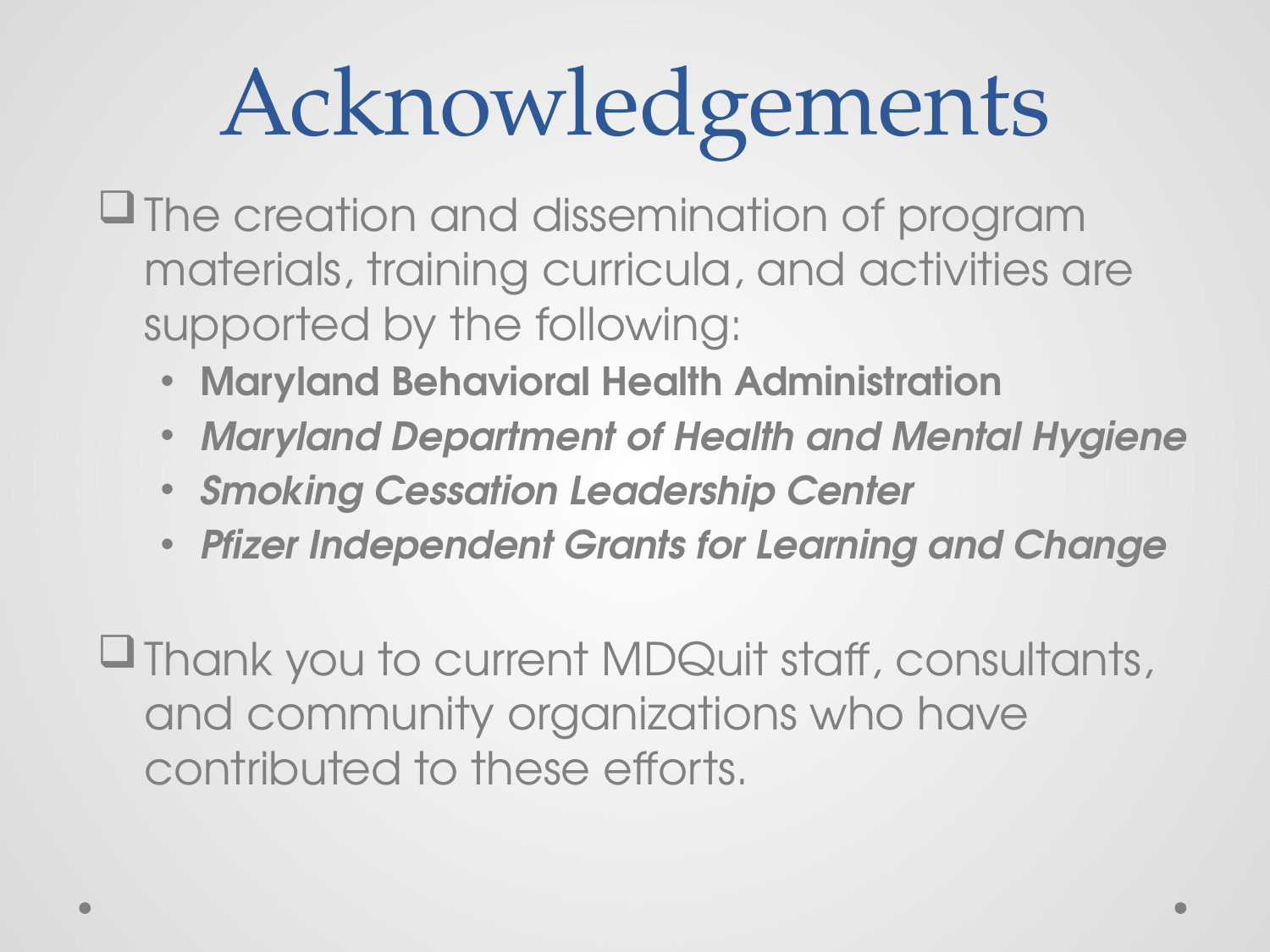

# Acknowledgements
The creation and dissemination of program materials, training curricula, and activities are supported by the following:
Maryland Behavioral Health Administration
Maryland Department of Health and Mental Hygiene
Smoking Cessation Leadership Center
Pfizer Independent Grants for Learning and Change

Thank you to current MDQuit staff, consultants, and community organizations who have contributed to these efforts.